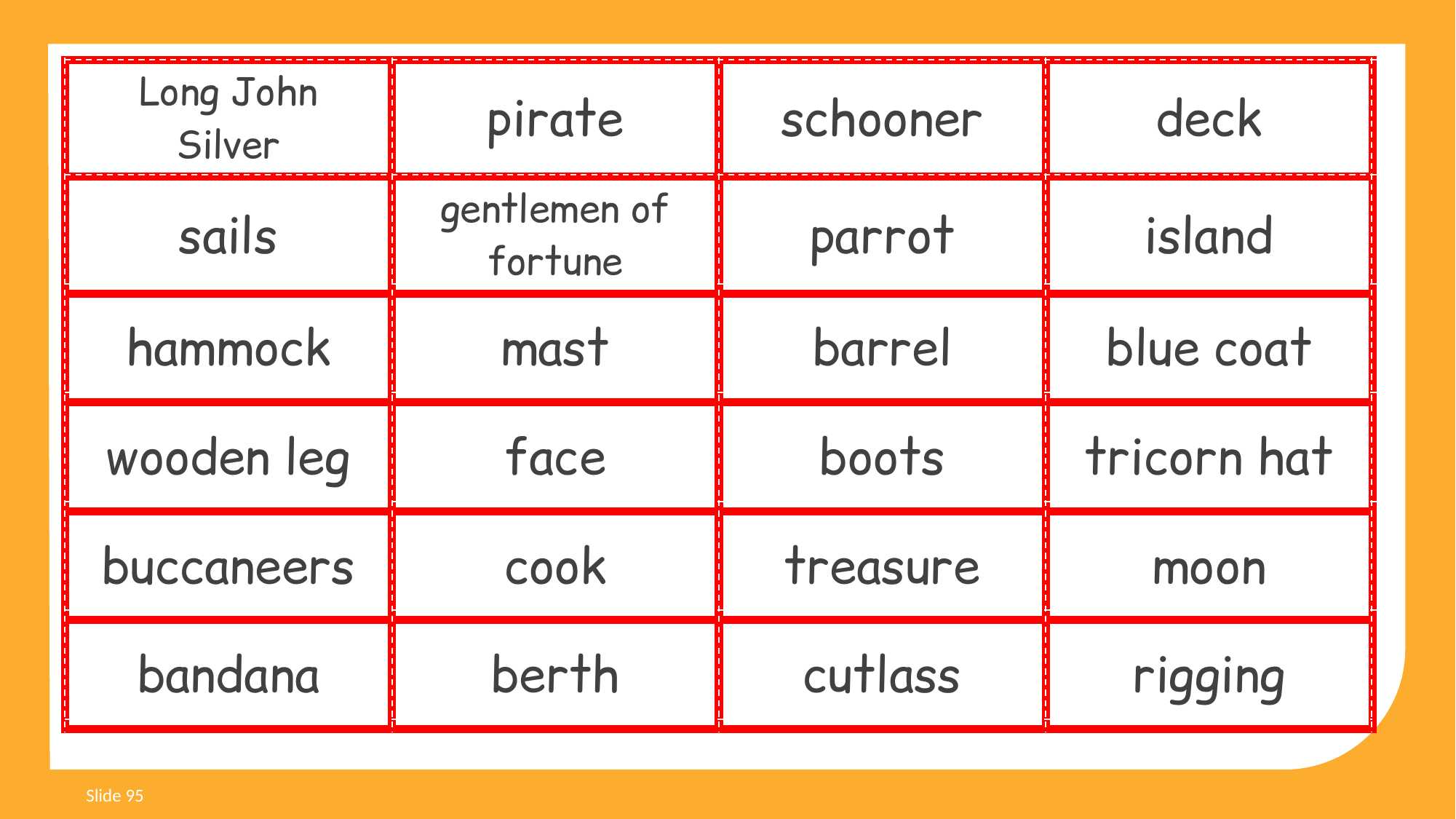

| Long John Silver | pirate | schooner | deck |
| --- | --- | --- | --- |
| sails | gentlemen of fortune | parrot | island |
| hammock | mast | barrel | blue coat |
| wooden leg | face | boots | tricorn hat |
| buccaneers | cook | treasure | moon |
| bandana | berth | cutlass | rigging |
Slide 95